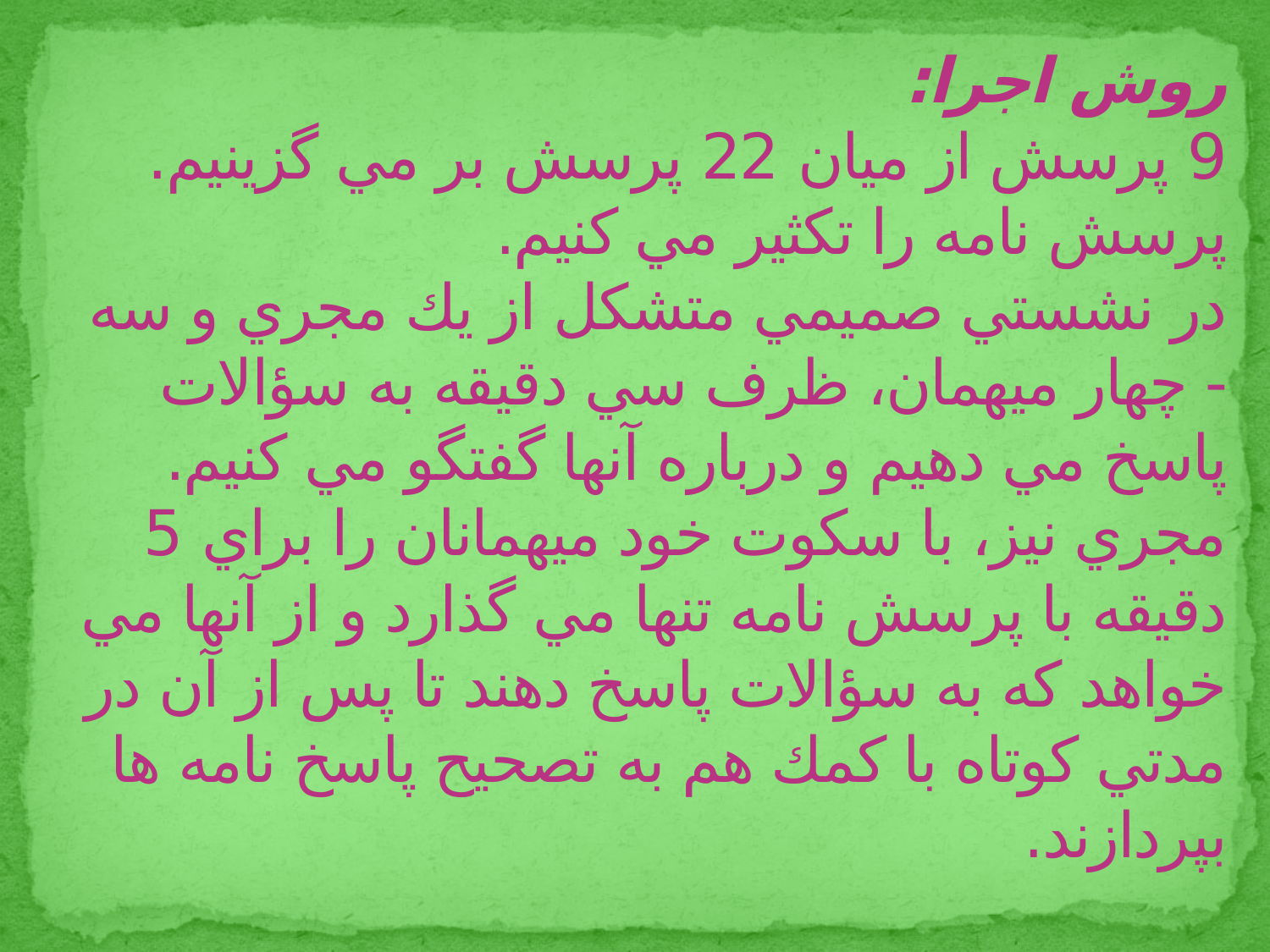

# روش اجرا: 9 پرسش از ميان 22 پرسش بر مي گزينيم. پرسش نامه را تكثير مي كنيم. در نشستي صميمي متشكل از يك مجري و سه - چهار ميهمان، ظرف سي دقيقه به سؤالات پاسخ مي دهيم و درباره آنها گفتگو مي كنيم. مجري نيز، با سكوت خود ميهمانان را براي 5 دقيقه با پرسش نامه تنها مي گذارد و از آنها مي خواهد كه به سؤالات پاسخ دهند تا پس از آن در مدتي كوتاه با كمك هم به تصحيح پاسخ نامه ها بپردازند.